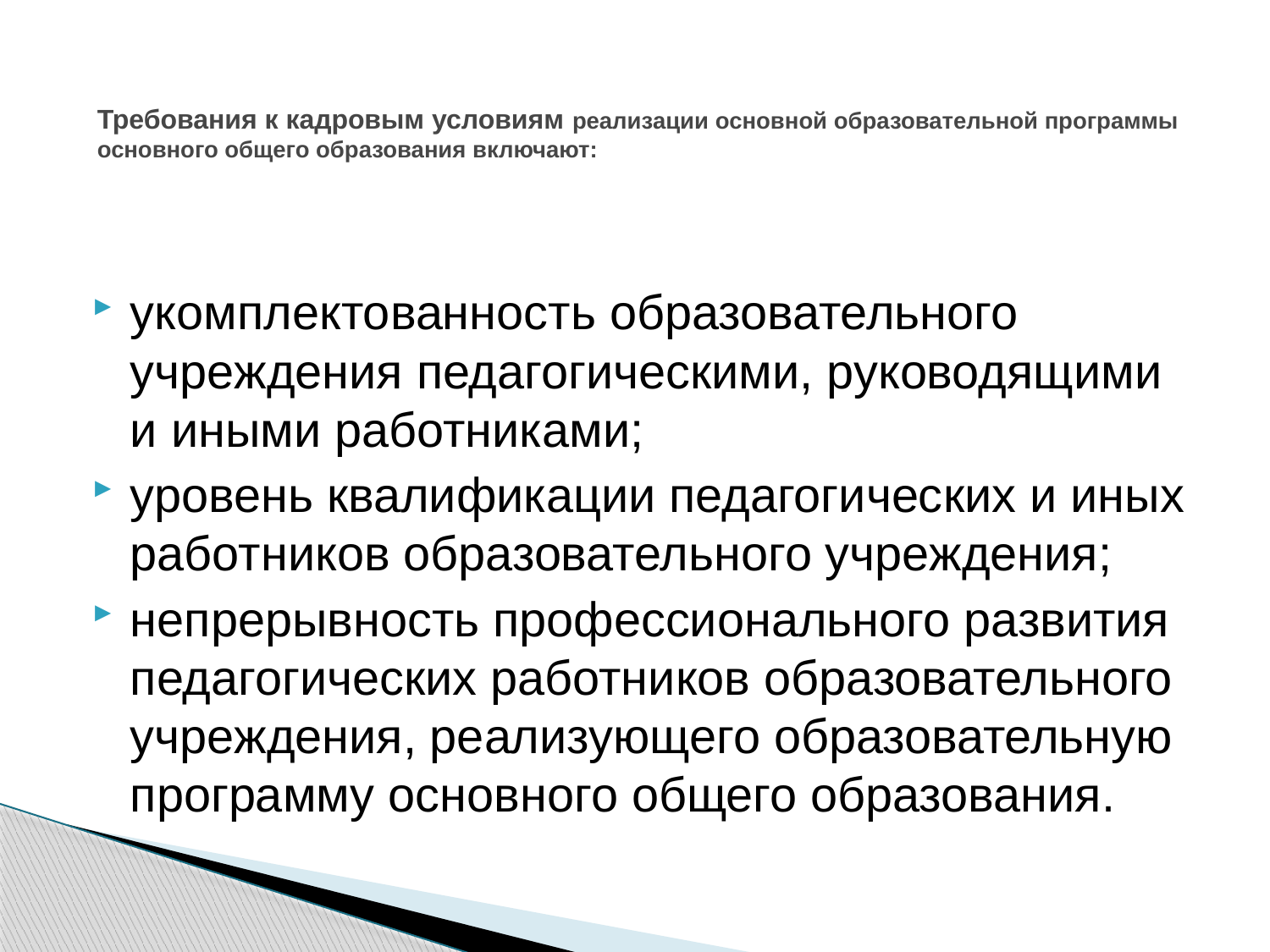

# Требования к кадровым условиям реализации основной образовательной программы основного общего образования включают:
укомплектованность образовательного учреждения педагогическими, руководящими и иными работниками;
уровень квалификации педагогических и иных работников образовательного учреждения;
непрерывность профессионального развития педагогических работников образовательного учреждения, реализующего образовательную программу основного общего образования.